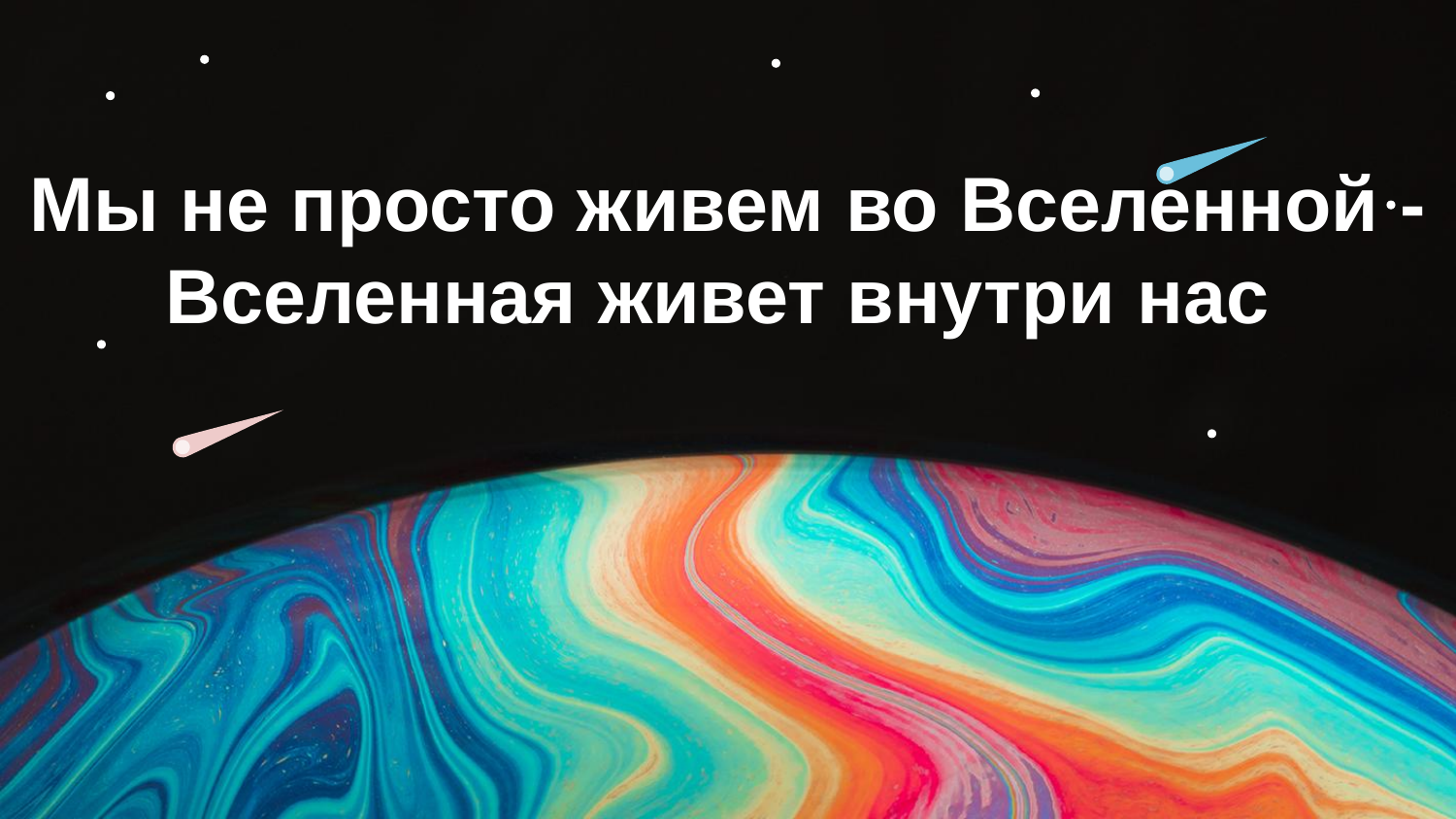

Красота и мощь физических законов в том, что они действуют везде и не зависят от того, кто в них верит, а кто нет

# Мы не просто живем во Вселенной - Вселенная живет внутри нас